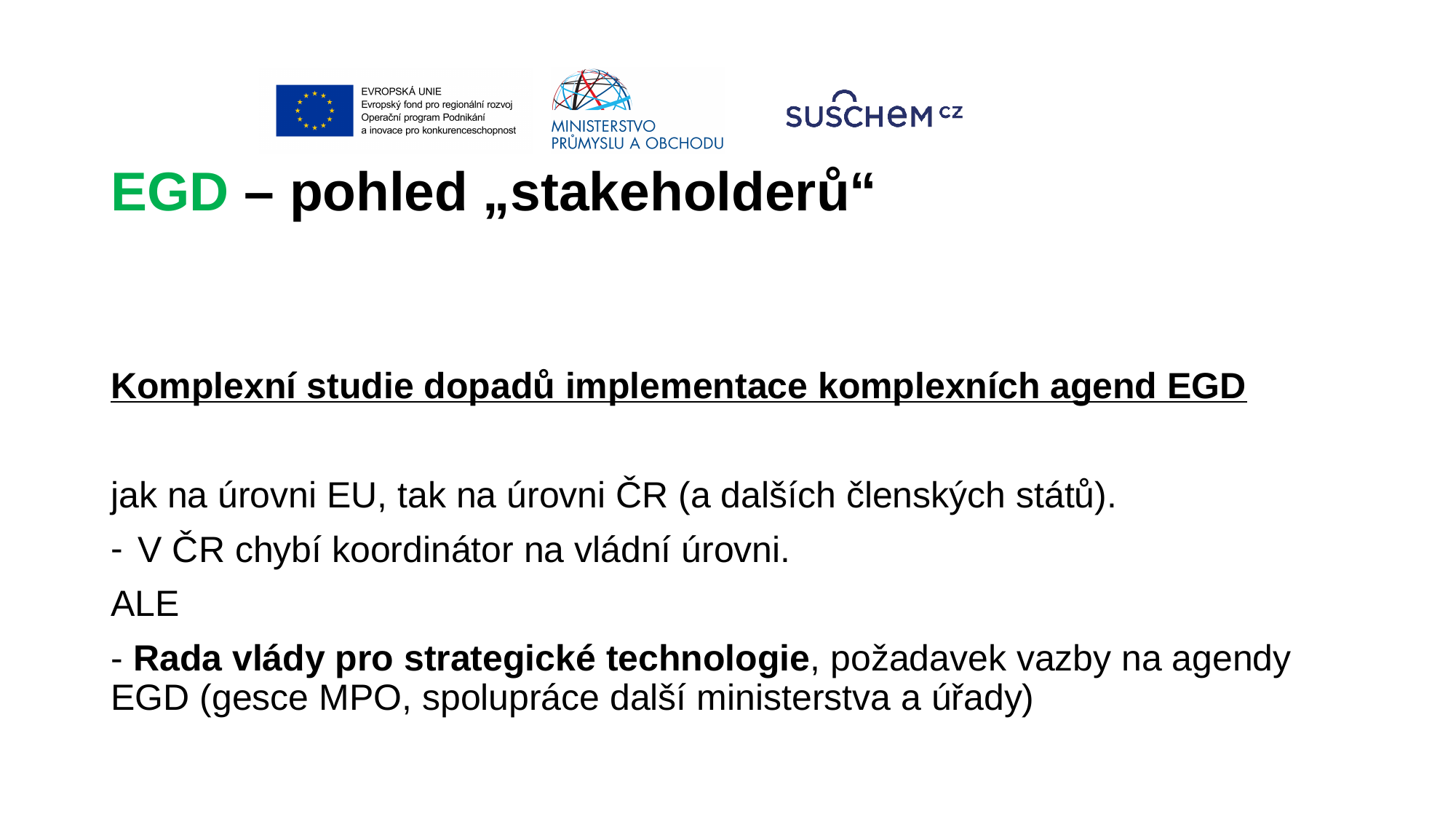

# EGD – pohled „stakeholderů“

Komplexní studie dopadů implementace komplexních agend EGD

jak na úrovni EU, tak na úrovni ČR (a dalších členských států).
V ČR chybí koordinátor na vládní úrovni.
ALE
- Rada vlády pro strategické technologie, požadavek vazby na agendy EGD (gesce MPO, spolupráce další ministerstva a úřady)